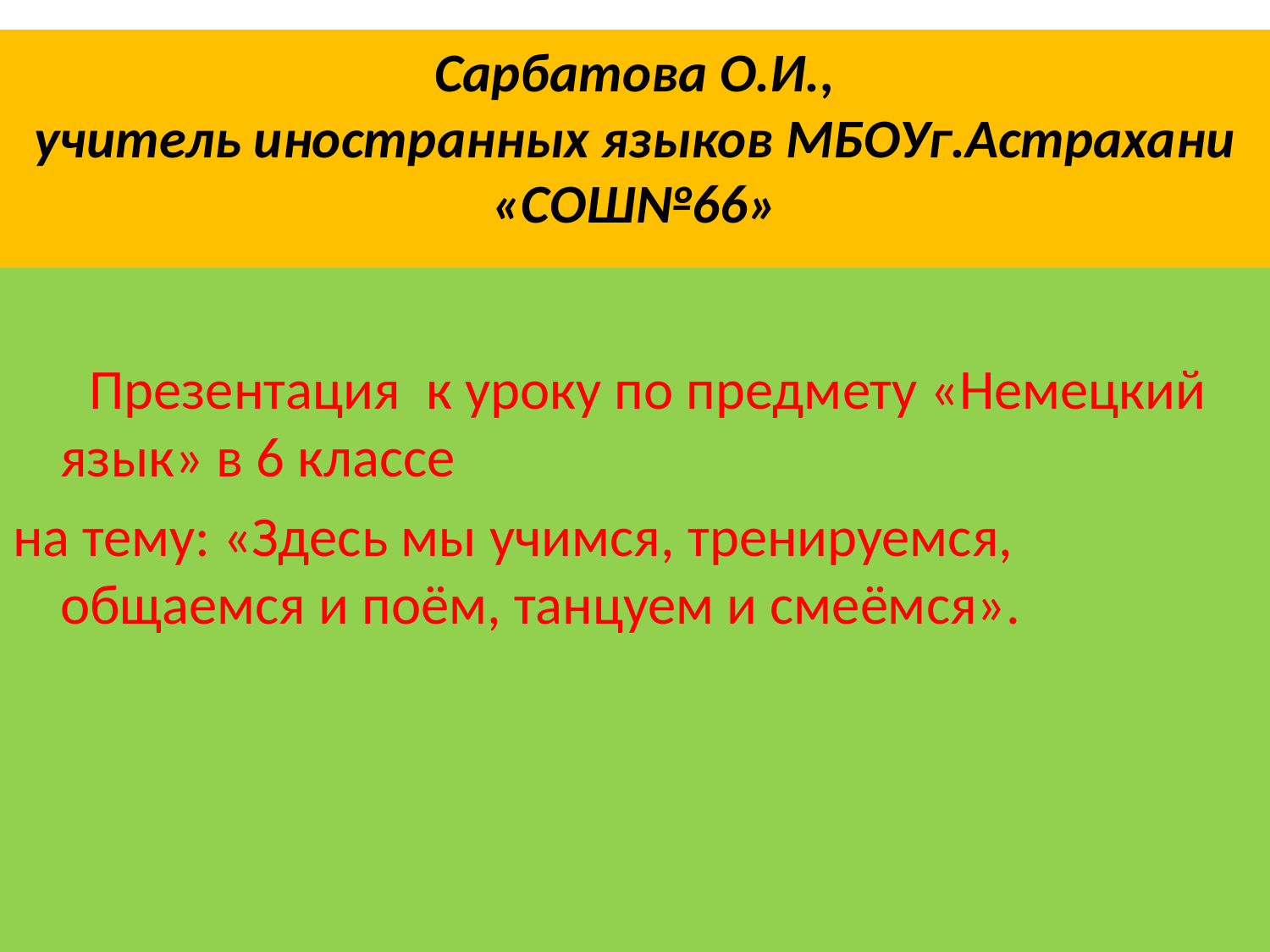

# Сарбатова О.И., учитель иностранных языков МБОУг.Астрахани «СОШ№66»

      Презентация  к уроку по предмету «Немецкий язык» в 6 классе
на тему: «Здесь мы учимся, тренируемся, общаемся и поём, танцуем и смеёмся».